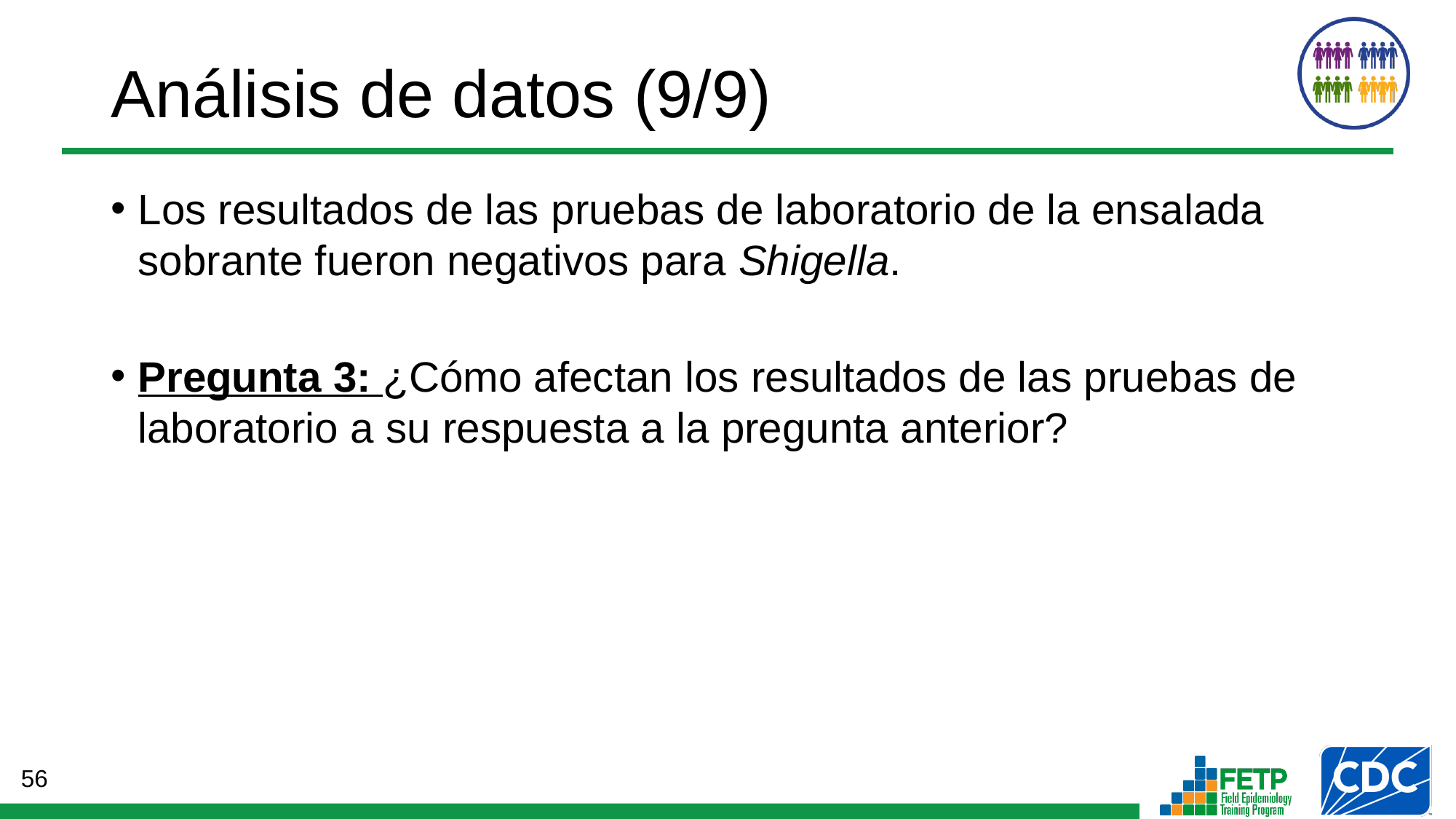

Análisis de datos (9/9)
Los resultados de las pruebas de laboratorio de la ensalada sobrante fueron negativos para Shigella.

Pregunta 3: ¿Cómo afectan los resultados de las pruebas de laboratorio a su respuesta a la pregunta anterior?